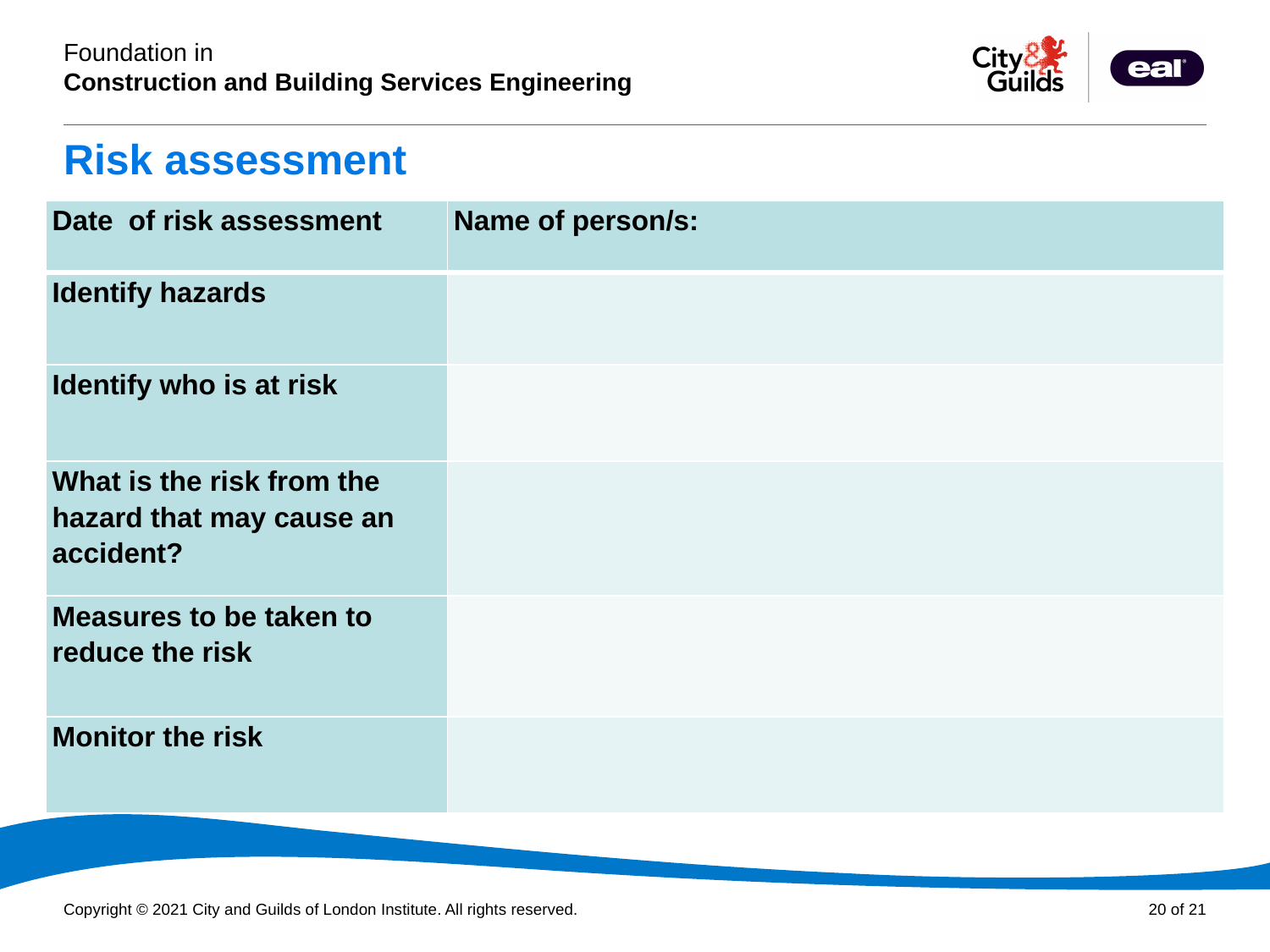

# Risk assessment
| Date  of risk assessment | Name of person/s: |
| --- | --- |
| Identify hazards |  |
| Identify who is at risk |  |
| What is the risk from the hazard that may cause an accident? |  |
| Measures to be taken to reduce the risk |  |
| Monitor the risk |  |